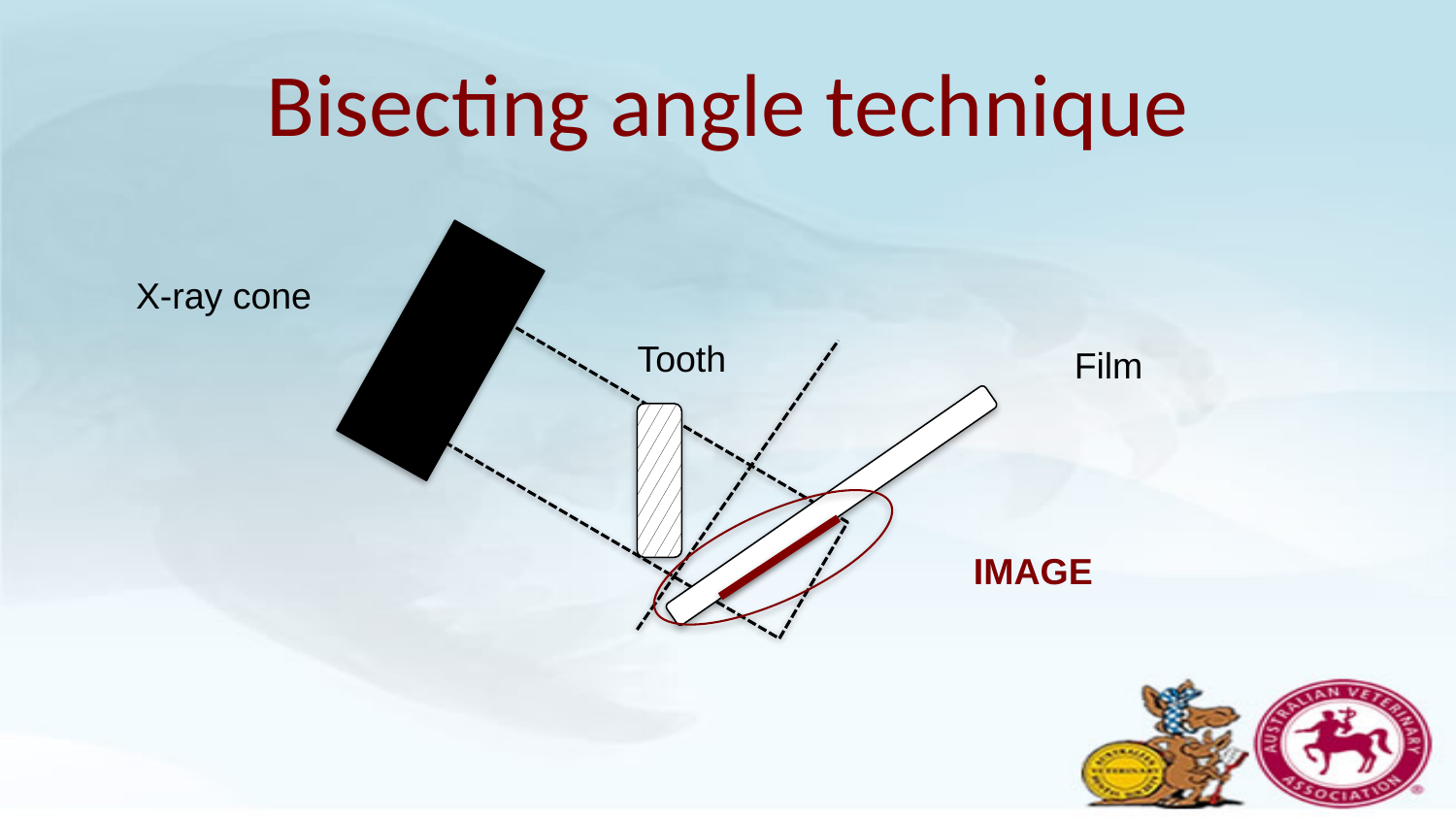

# Bisecting angle technique

X-ray cone
Tooth
Film

IMAGE